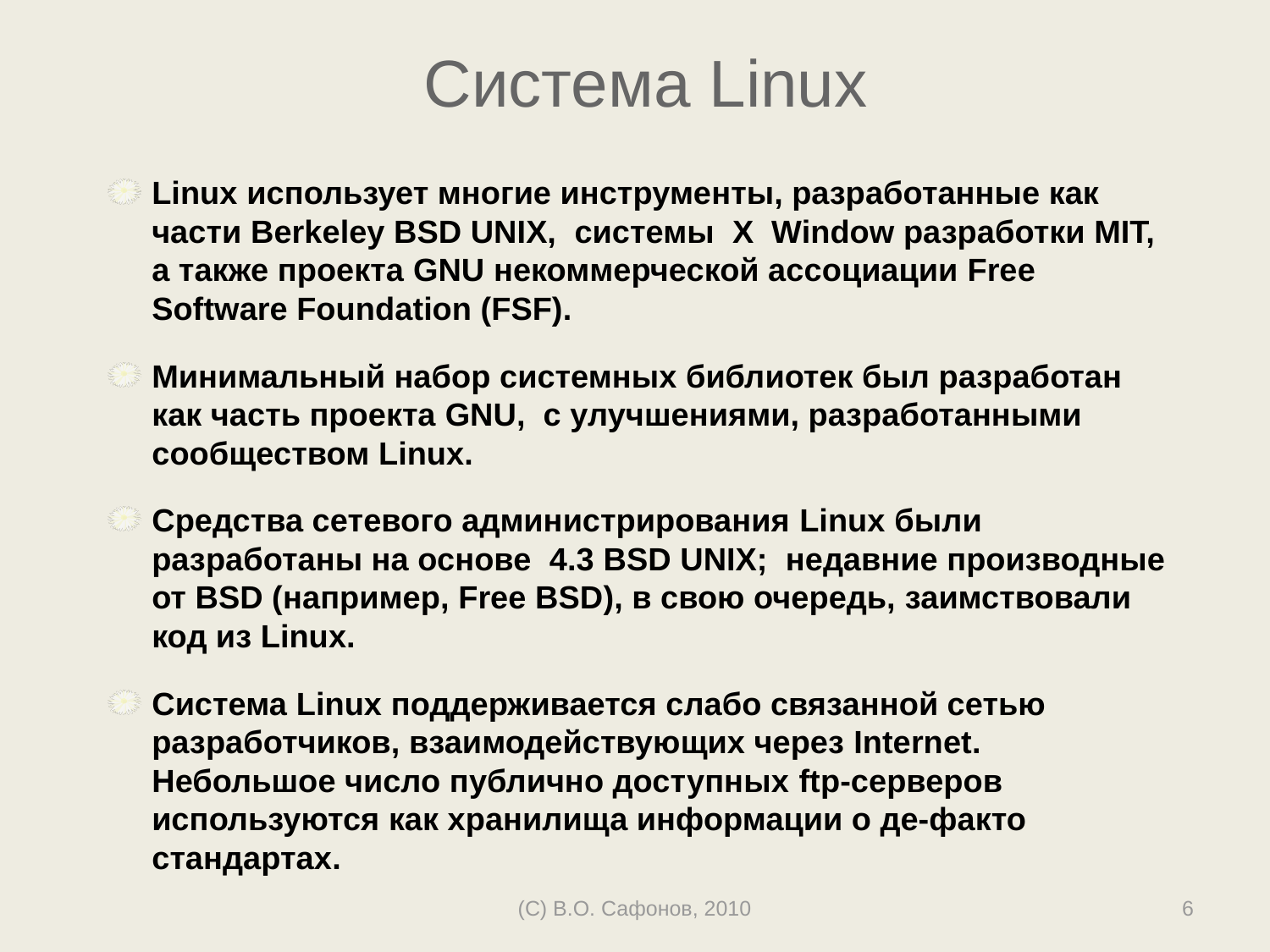

# Система Linux
Linux использует многие инструменты, разработанные как части Berkeley BSD UNIX,  системы  X  Window разработки MIT, а также проекта GNU некоммерческой ассоциации Free Software Foundation (FSF).
Минимальный набор системных библиотек был разработан как часть проекта GNU,  с улучшениями, разработанными сообществом Linux.
Средства сетевого администрирования Linux были разработаны на основе  4.3 BSD UNIX;  недавние производные от BSD (например, Free BSD), в свою очередь, заимствовали код из Linux.
Система Linux поддерживается слабо связанной сетью разработчиков, взаимодействующих через Internet.  Небольшое число публично доступных ftp-серверов используются как хранилища информации о де-факто стандартах.
(C) В.О. Сафонов, 2010
6